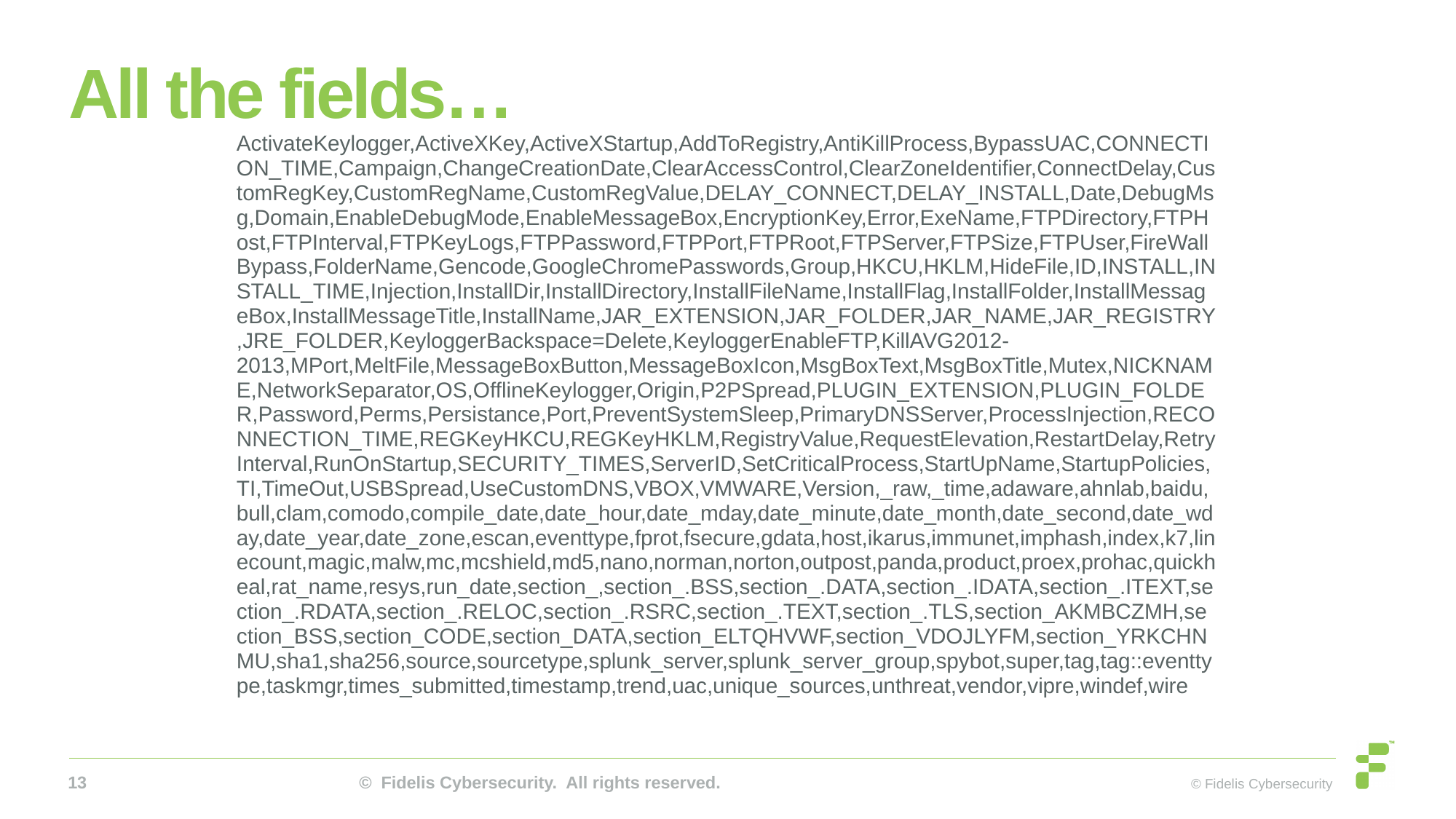

# All the fields…
ActivateKeylogger,ActiveXKey,ActiveXStartup,AddToRegistry,AntiKillProcess,BypassUAC,CONNECTION_TIME,Campaign,ChangeCreationDate,ClearAccessControl,ClearZoneIdentifier,ConnectDelay,CustomRegKey,CustomRegName,CustomRegValue,DELAY_CONNECT,DELAY_INSTALL,Date,DebugMsg,Domain,EnableDebugMode,EnableMessageBox,EncryptionKey,Error,ExeName,FTPDirectory,FTPHost,FTPInterval,FTPKeyLogs,FTPPassword,FTPPort,FTPRoot,FTPServer,FTPSize,FTPUser,FireWallBypass,FolderName,Gencode,GoogleChromePasswords,Group,HKCU,HKLM,HideFile,ID,INSTALL,INSTALL_TIME,Injection,InstallDir,InstallDirectory,InstallFileName,InstallFlag,InstallFolder,InstallMessageBox,InstallMessageTitle,InstallName,JAR_EXTENSION,JAR_FOLDER,JAR_NAME,JAR_REGISTRY,JRE_FOLDER,KeyloggerBackspace=Delete,KeyloggerEnableFTP,KillAVG2012-2013,MPort,MeltFile,MessageBoxButton,MessageBoxIcon,MsgBoxText,MsgBoxTitle,Mutex,NICKNAME,NetworkSeparator,OS,OfflineKeylogger,Origin,P2PSpread,PLUGIN_EXTENSION,PLUGIN_FOLDER,Password,Perms,Persistance,Port,PreventSystemSleep,PrimaryDNSServer,ProcessInjection,RECONNECTION_TIME,REGKeyHKCU,REGKeyHKLM,RegistryValue,RequestElevation,RestartDelay,RetryInterval,RunOnStartup,SECURITY_TIMES,ServerID,SetCriticalProcess,StartUpName,StartupPolicies,TI,TimeOut,USBSpread,UseCustomDNS,VBOX,VMWARE,Version,_raw,_time,adaware,ahnlab,baidu,bull,clam,comodo,compile_date,date_hour,date_mday,date_minute,date_month,date_second,date_wday,date_year,date_zone,escan,eventtype,fprot,fsecure,gdata,host,ikarus,immunet,imphash,index,k7,linecount,magic,malw,mc,mcshield,md5,nano,norman,norton,outpost,panda,product,proex,prohac,quickheal,rat_name,resys,run_date,section_,section_.BSS,section_.DATA,section_.IDATA,section_.ITEXT,section_.RDATA,section_.RELOC,section_.RSRC,section_.TEXT,section_.TLS,section_AKMBCZMH,section_BSS,section_CODE,section_DATA,section_ELTQHVWF,section_VDOJLYFM,section_YRKCHNMU,sha1,sha256,source,sourcetype,splunk_server,splunk_server_group,spybot,super,tag,tag::eventtype,taskmgr,times_submitted,timestamp,trend,uac,unique_sources,unthreat,vendor,vipre,windef,wire
13
©  Fidelis Cybersecurity.  All rights reserved.